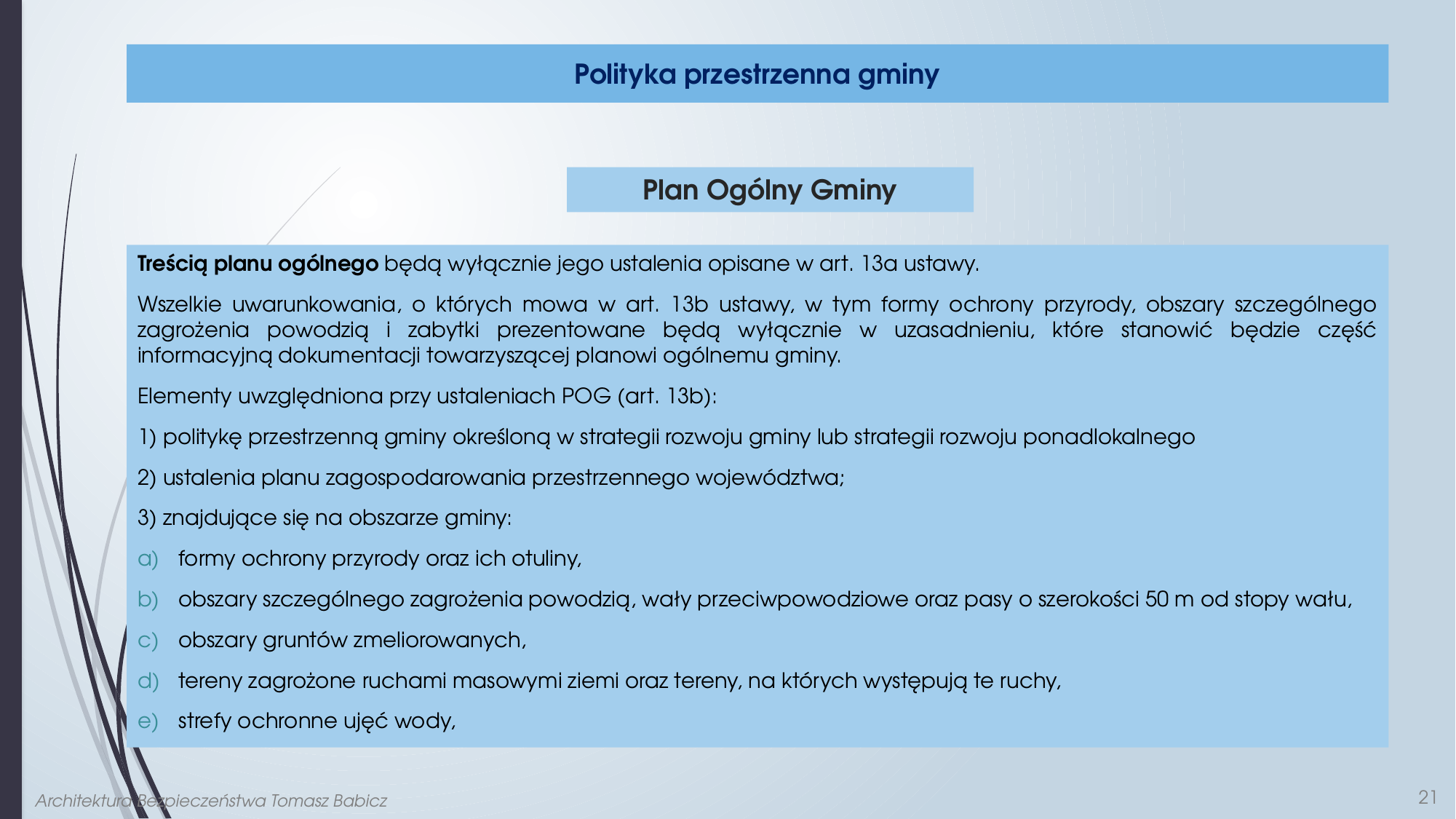

Polityka przestrzenna gminy
Plan Ogólny Gminy
Treścią planu ogólnego będą wyłącznie jego ustalenia opisane w art. 13a ustawy.
Wszelkie uwarunkowania, o których mowa w art. 13b ustawy, w tym formy ochrony przyrody, obszary szczególnego zagrożenia powodzią i zabytki prezentowane będą wyłącznie w uzasadnieniu, które stanowić będzie część informacyjną dokumentacji towarzyszącej planowi ogólnemu gminy.
Elementy uwzględniona przy ustaleniach POG (art. 13b):
1) politykę przestrzenną gminy określoną w strategii rozwoju gminy lub strategii rozwoju ponadlokalnego
2) ustalenia planu zagospodarowania przestrzennego województwa;
3) znajdujące się na obszarze gminy:
formy ochrony przyrody oraz ich otuliny,
obszary szczególnego zagrożenia powodzią, wały przeciwpowodziowe oraz pasy o szerokości 50 m od stopy wału,
obszary gruntów zmeliorowanych,
tereny zagrożone ruchami masowymi ziemi oraz tereny, na których występują te ruchy,
strefy ochronne ujęć wody,